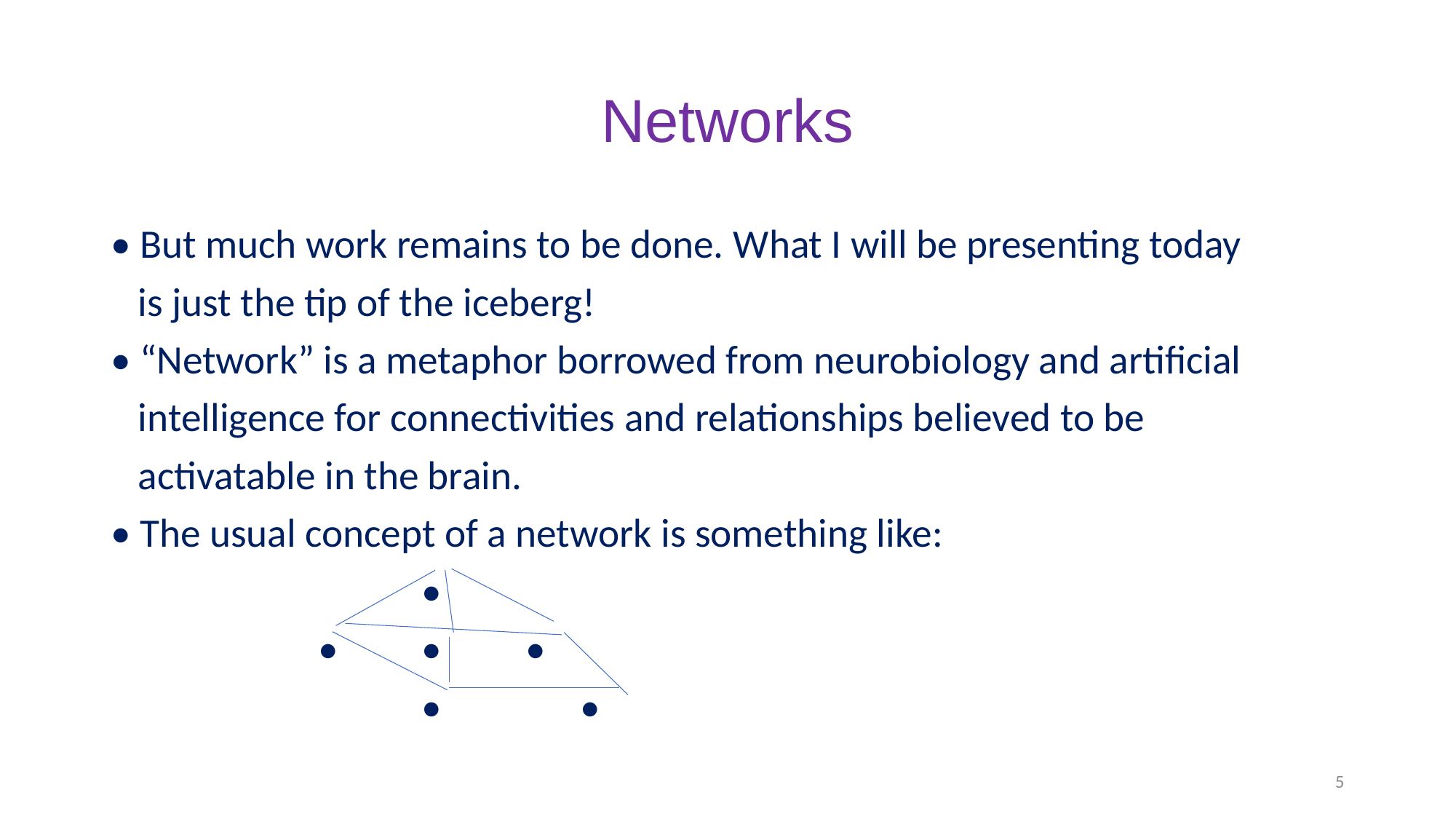

# Networks
• But much work remains to be done. What I will be presenting today
   is just the tip of the iceberg!
• “Network” is a metaphor borrowed from neurobiology and artificial
   intelligence for connectivities and relationships believed to be
   activatable in the brain.
• The usual concept of a network is something like:
			•
		•	•	•
			•	      •

5